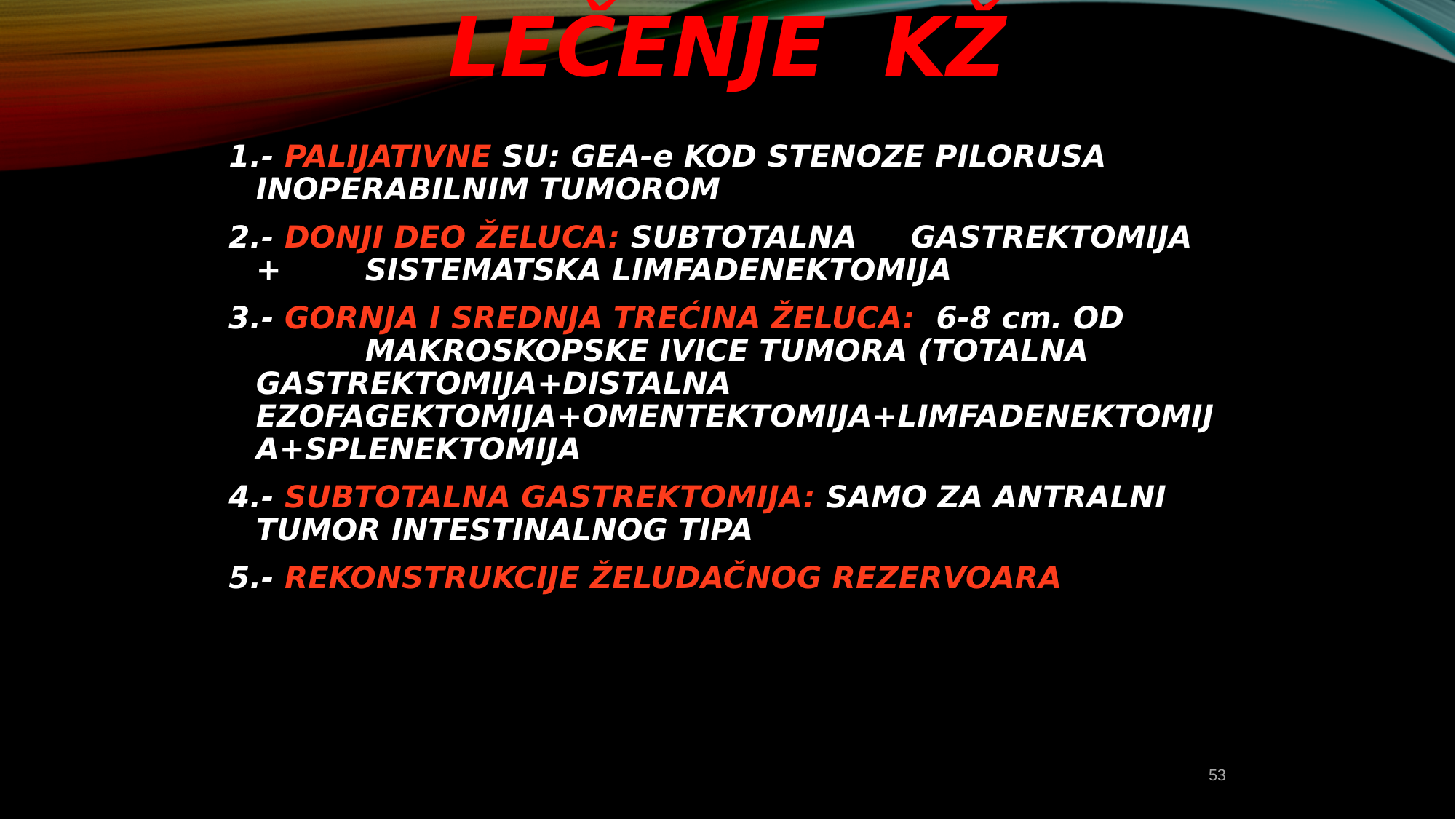

# LEČENJE  KŽ

1.- PALIJATIVNE SU: GEA-e KOD STENOZE PILORUSA INOPERABILNIM TUMOROM
2.- DONJI DEO ŽELUCA: SUBTOTALNA 	GASTREKTOMIJA + 	SISTEMATSKA LIMFADENEKTOMIJA
3.- GORNJA I SREDNJA TREĆINA ŽELUCA:  6-8 cm. OD 	MAKROSKOPSKE IVICE TUMORA (TOTALNA GASTREKTOMIJA+DISTALNA EZOFAGEKTOMIJA+OMENTEKTOMIJA+LIMFADENEKTOMIJA+SPLENEKTOMIJA
4.- SUBTOTALNA GASTREKTOMIJA: SAMO ZA ANTRALNI TUMOR INTESTINALNOG TIPA
5.- REKONSTRUKCIJE ŽELUDAČNOG REZERVOARA

53